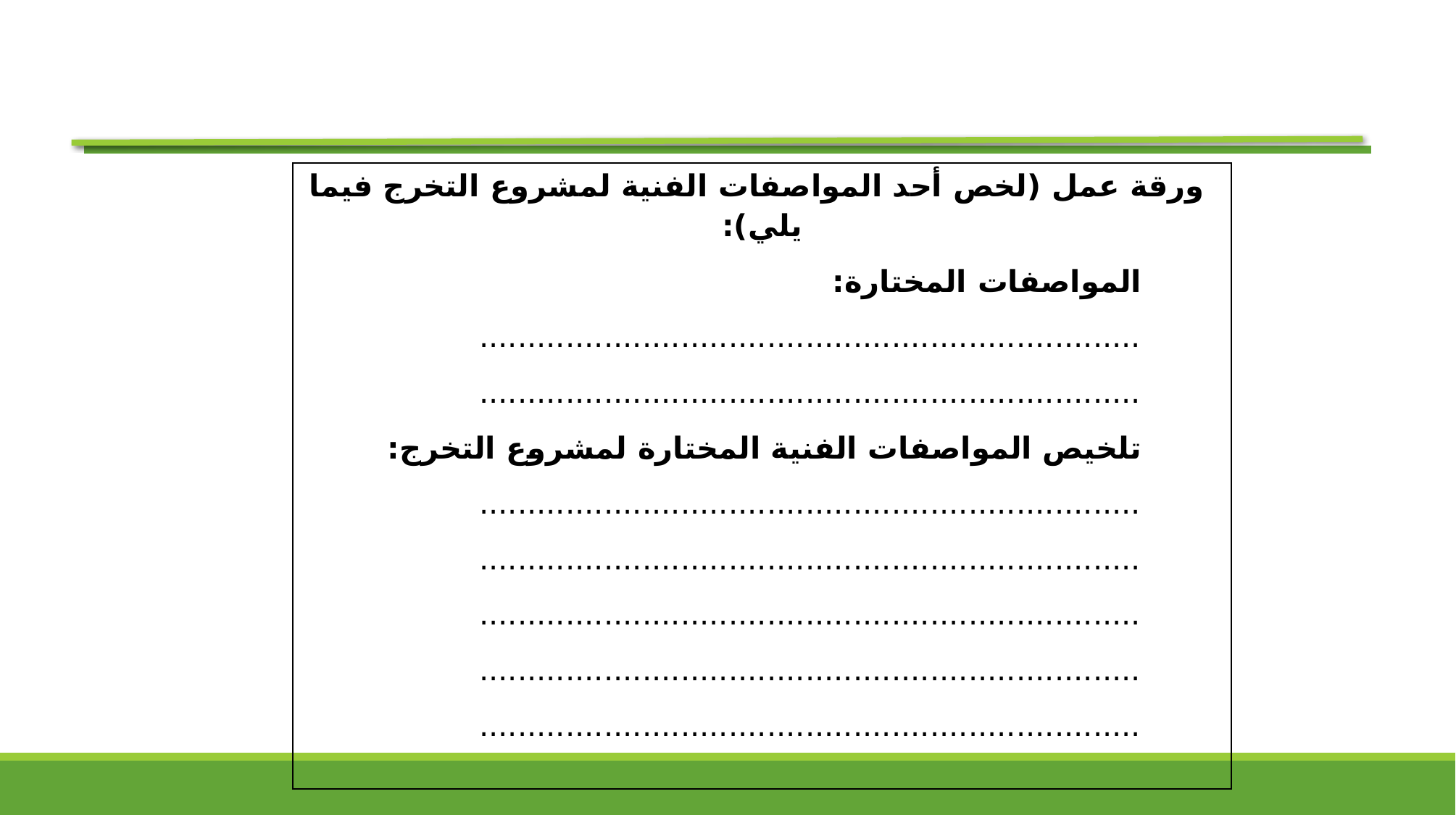

| ورقة عمل (لخص أحد المواصفات الفنية لمشروع التخرج فيما يلي): المواصفات المختارة: ..................................................................... ..................................................................... تلخيص المواصفات الفنية المختارة لمشروع التخرج: ..................................................................... ..................................................................... ..................................................................... ..................................................................... ..................................................................... |
| --- |